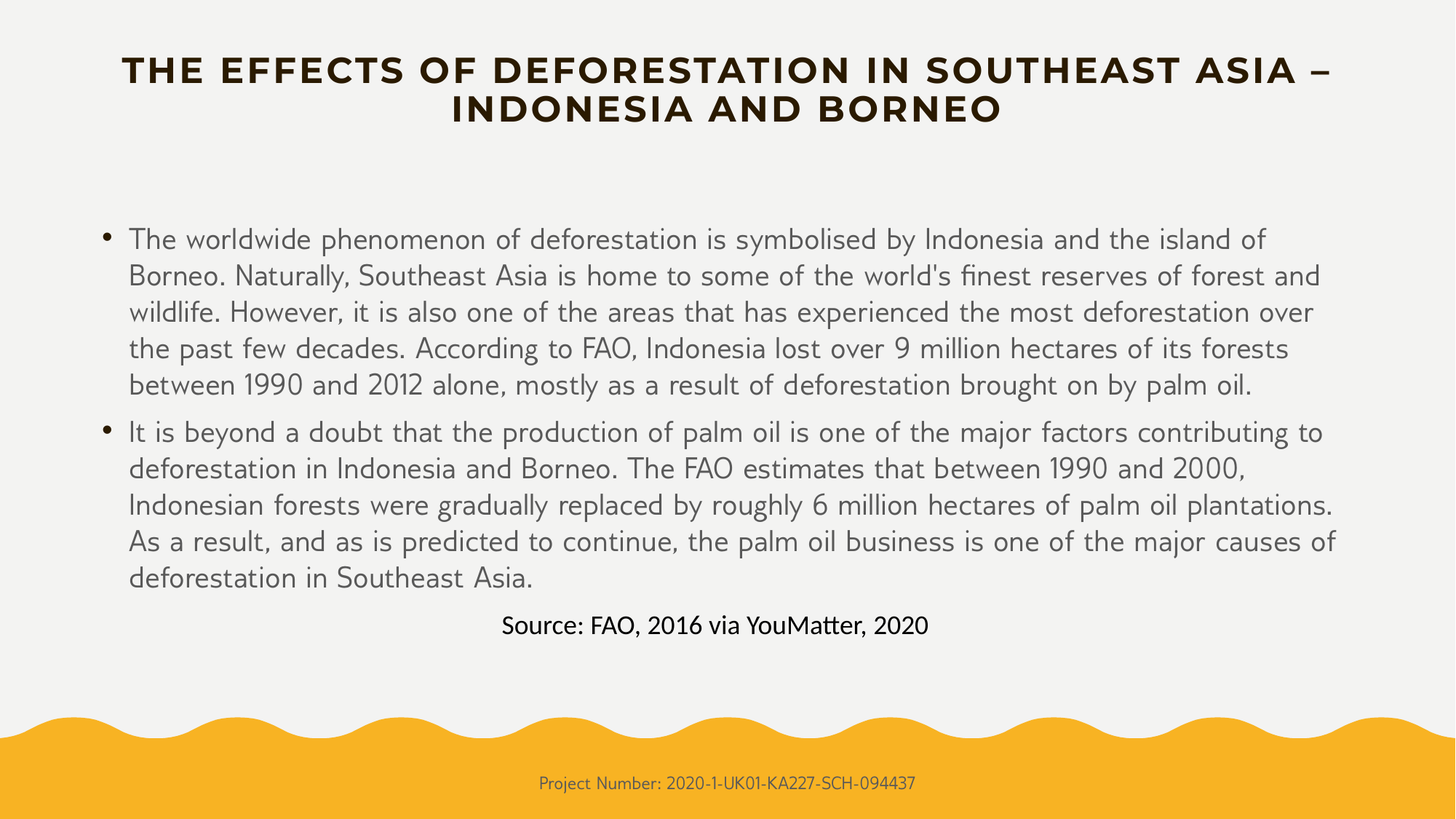

# The Effects Of Deforestation In Southeast Asia – Indonesia And Borneo
The worldwide phenomenon of deforestation is symbolised by Indonesia and the island of Borneo. Naturally, Southeast Asia is home to some of the world's finest reserves of forest and wildlife. However, it is also one of the areas that has experienced the most deforestation over the past few decades. According to FAO, Indonesia lost over 9 million hectares of its forests between 1990 and 2012 alone, mostly as a result of deforestation brought on by palm oil.
It is beyond a doubt that the production of palm oil is one of the major factors contributing to deforestation in Indonesia and Borneo. The FAO estimates that between 1990 and 2000, Indonesian forests were gradually replaced by roughly 6 million hectares of palm oil plantations. As a result, and as is predicted to continue, the palm oil business is one of the major causes of deforestation in Southeast Asia.
Source: FAO, 2016 via YouMatter, 2020

Project Number: 2020-1-UK01-KA227-SCH-094437